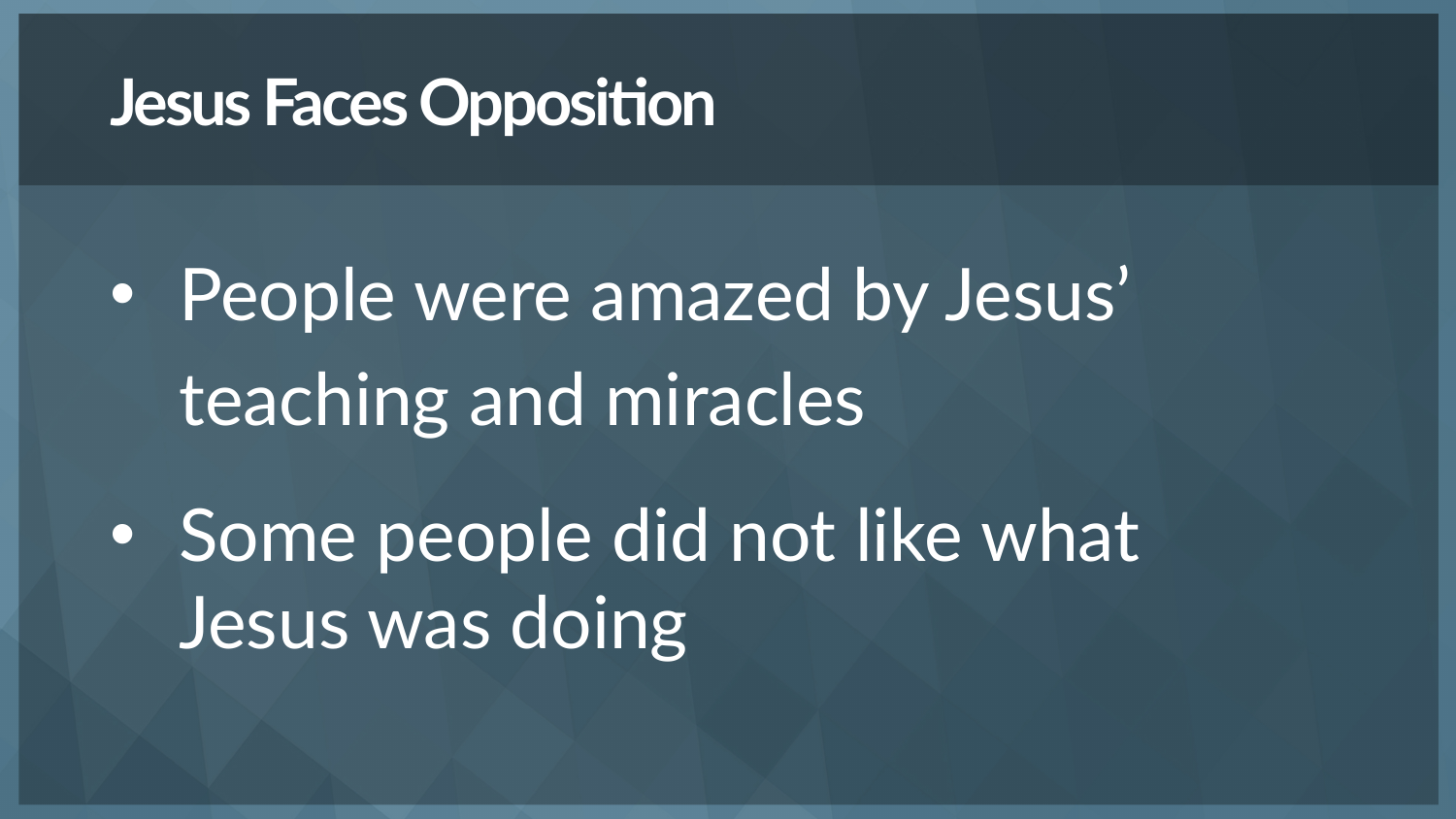

# Jesus Faces Opposition
People were amazed by Jesus’ teaching and miracles
Some people did not like what Jesus was doing